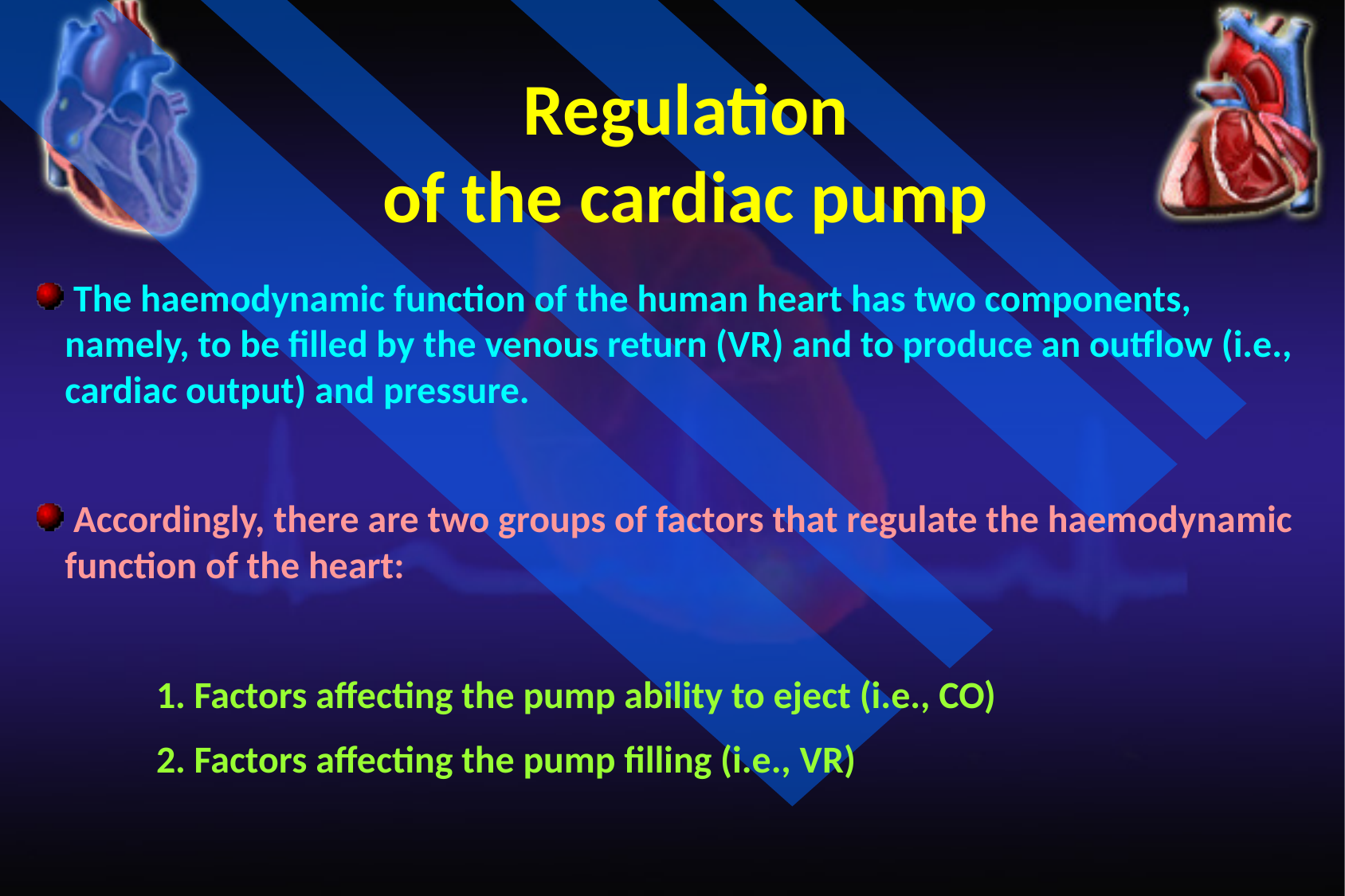

Regulation
of the cardiac pump
 The haemodynamic function of the human heart has two components, namely, to be filled by the venous return (VR) and to produce an outflow (i.e., cardiac output) and pressure.

 Accordingly, there are two groups of factors that regulate the haemodynamic function of the heart:

	1. Factors affecting the pump ability to eject (i.e., CO)
	2. Factors affecting the pump filling (i.e., VR)